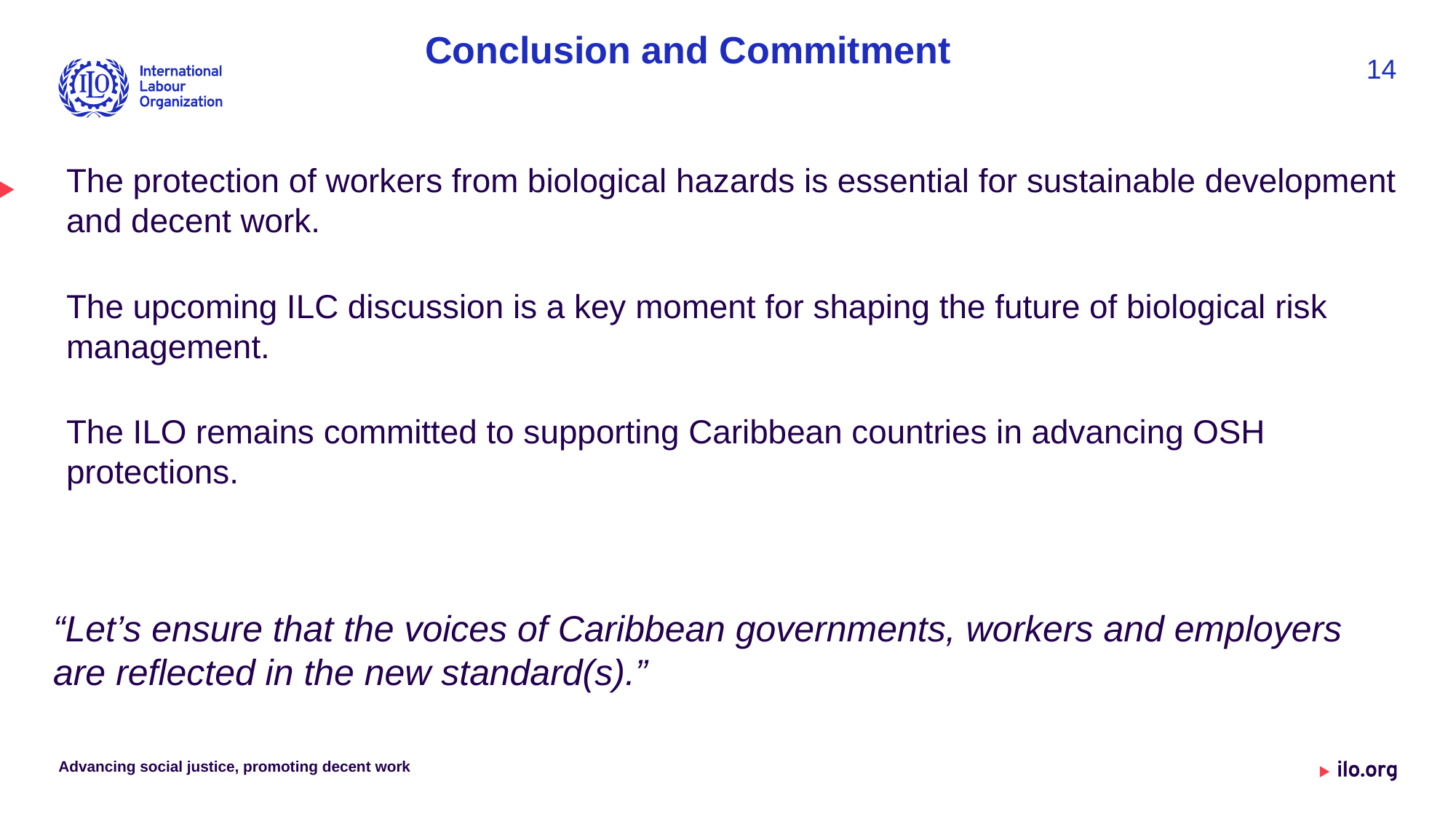

# Conclusion and Commitment
14
The protection of workers from biological hazards is essential for sustainable development and decent work.
The upcoming ILC discussion is a key moment for shaping the future of biological risk management.
The ILO remains committed to supporting Caribbean countries in advancing OSH protections.

“Let’s ensure that the voices of Caribbean governments, workers and employers are reflected in the new standard(s).”
Advancing social justice, promoting decent work
Date: Monday / 01 / October / 2019